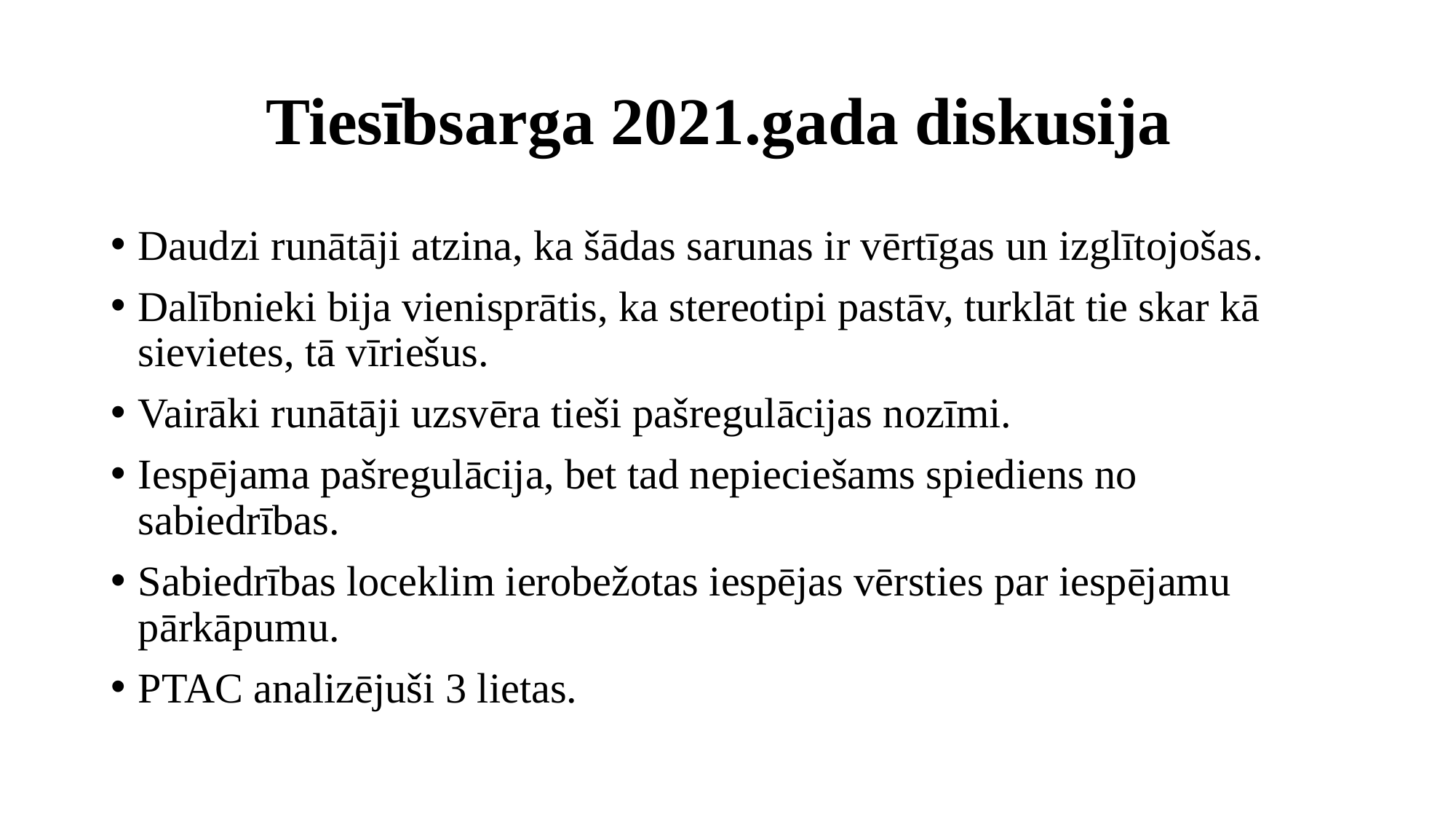

# Tiesībsarga 2021.gada diskusija
Daudzi runātāji atzina, ka šādas sarunas ir vērtīgas un izglītojošas.
Dalībnieki bija vienisprātis, ka stereotipi pastāv, turklāt tie skar kā sievietes, tā vīriešus.
Vairāki runātāji uzsvēra tieši pašregulācijas nozīmi.
Iespējama pašregulācija, bet tad nepieciešams spiediens no sabiedrības.
Sabiedrības loceklim ierobežotas iespējas vērsties par iespējamu pārkāpumu.
PTAC analizējuši 3 lietas.